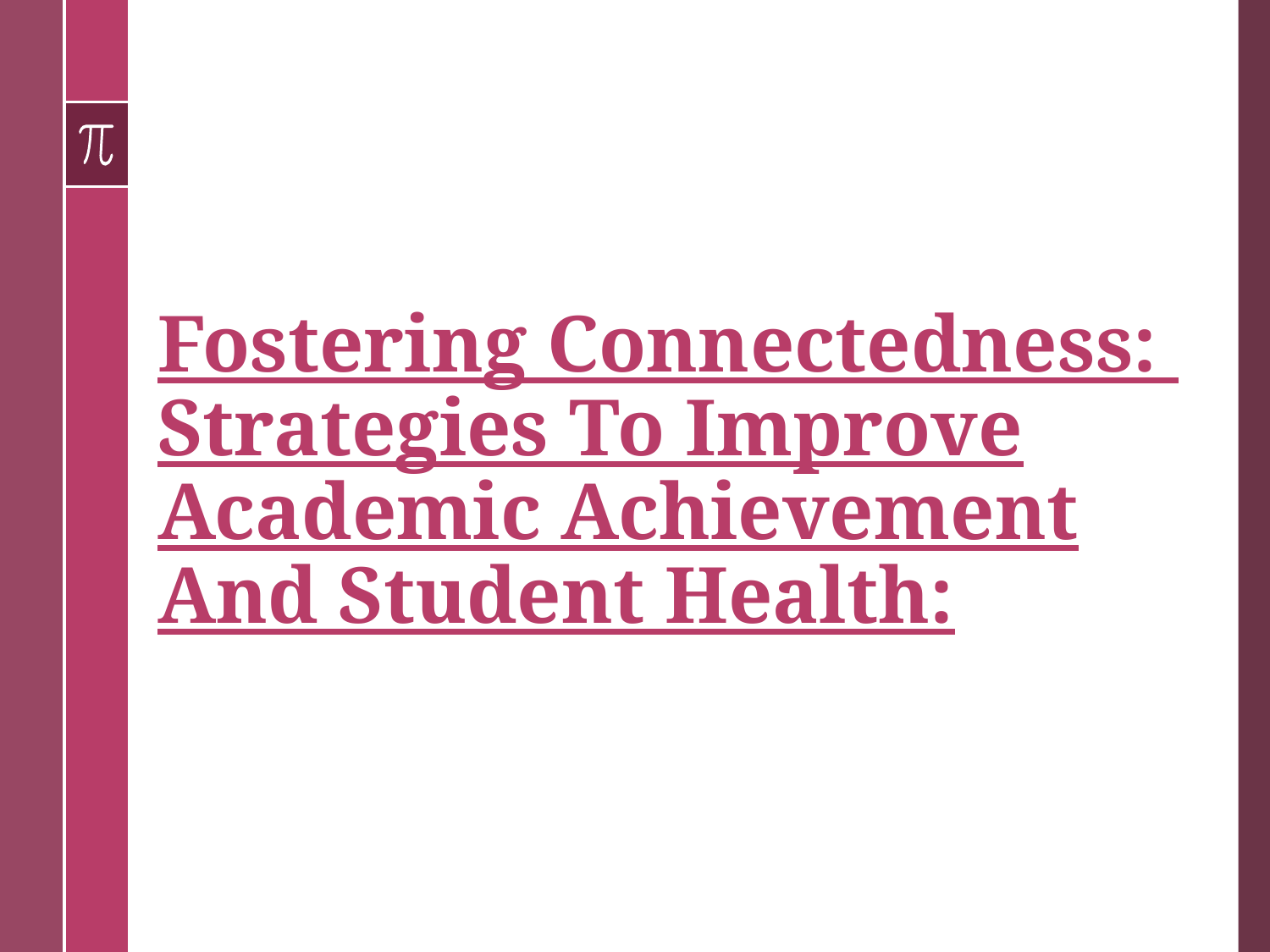

# Fostering Connectedness: Strategies To Improve Academic Achievement And Student Health: